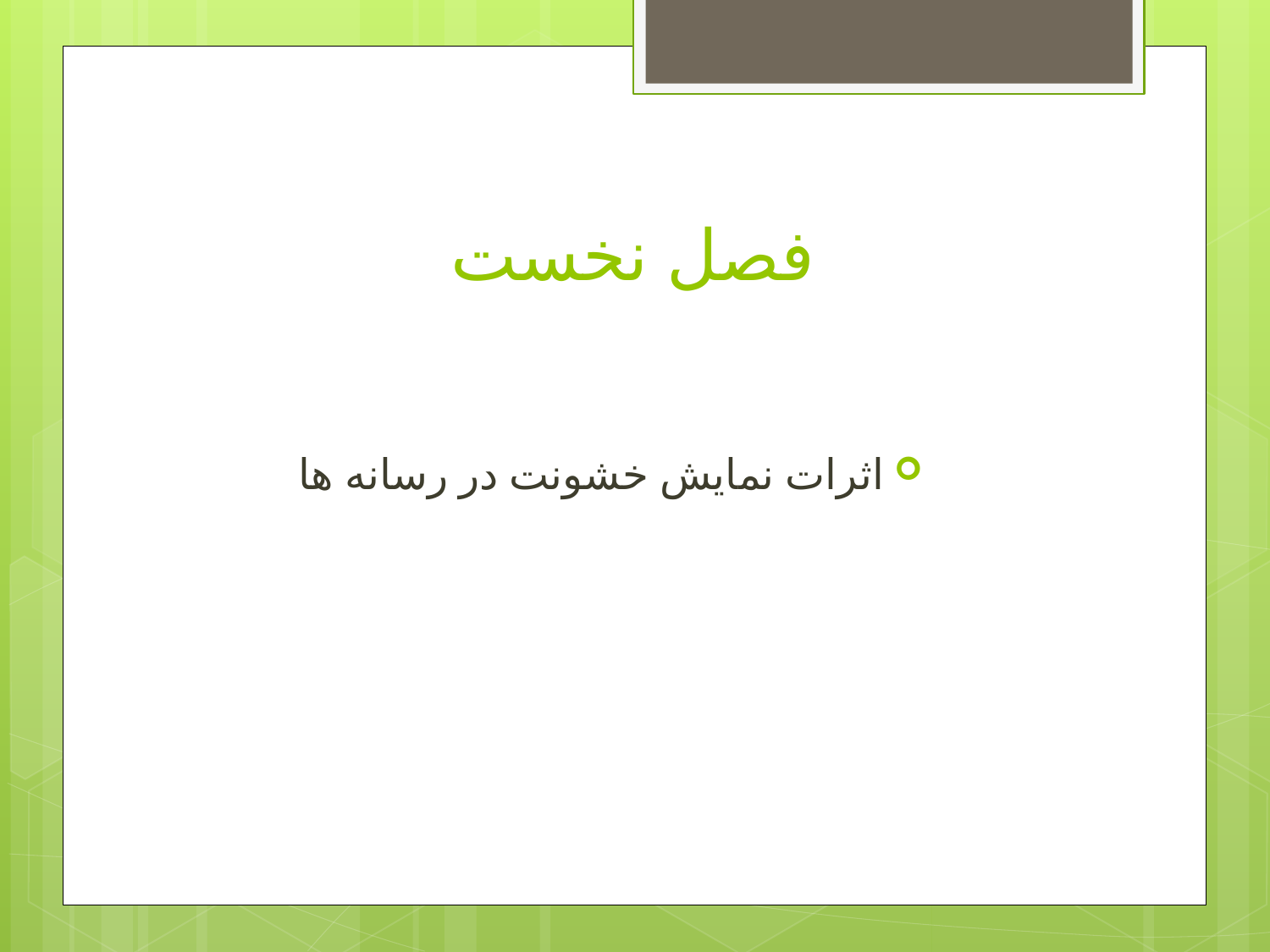

# فصل نخست

اثرات نمایش خشونت در رسانه ها